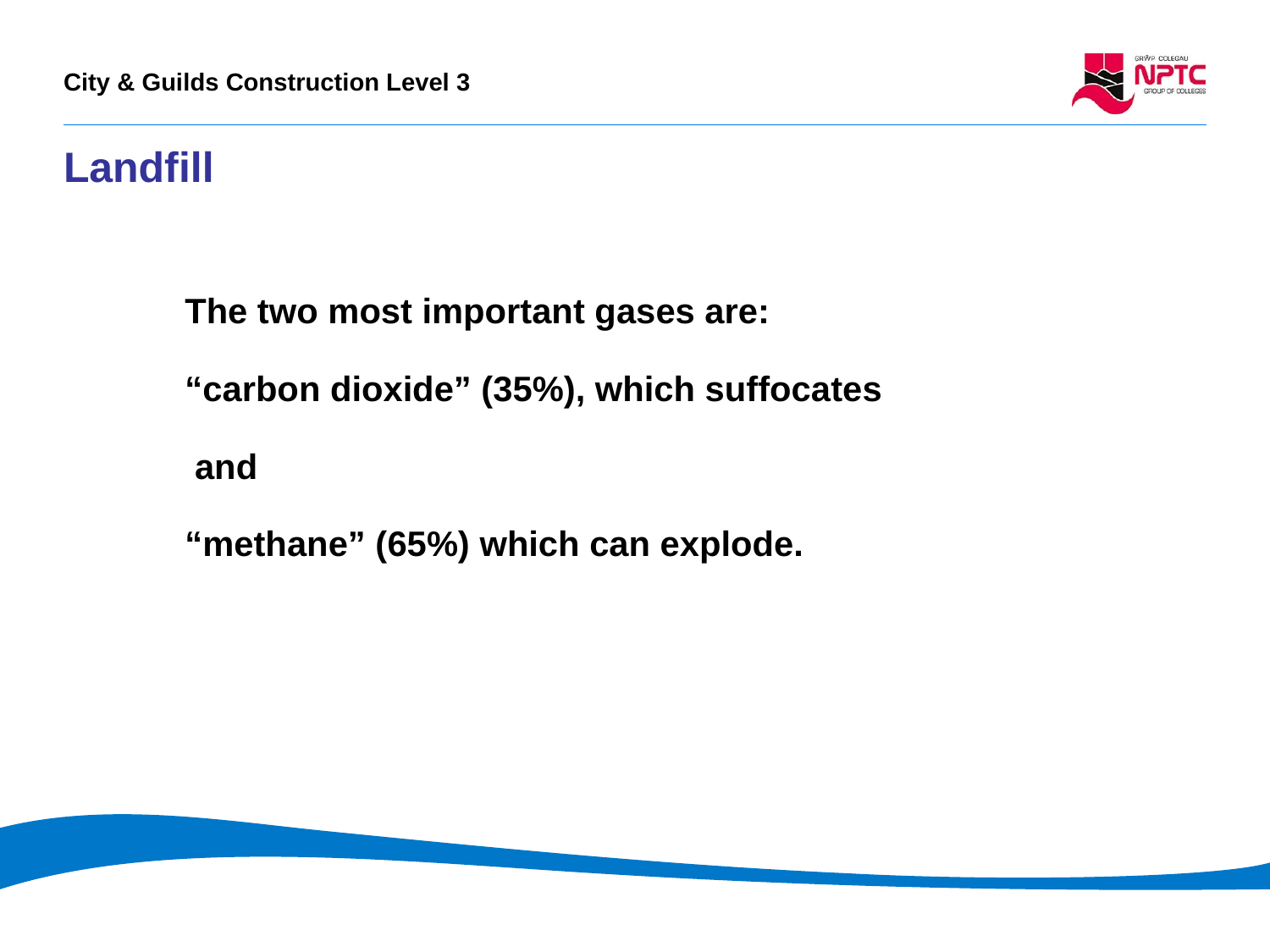

# Landfill
The two most important gases are:
“carbon dioxide” (35%), which suffocates
 and
“methane” (65%) which can explode.